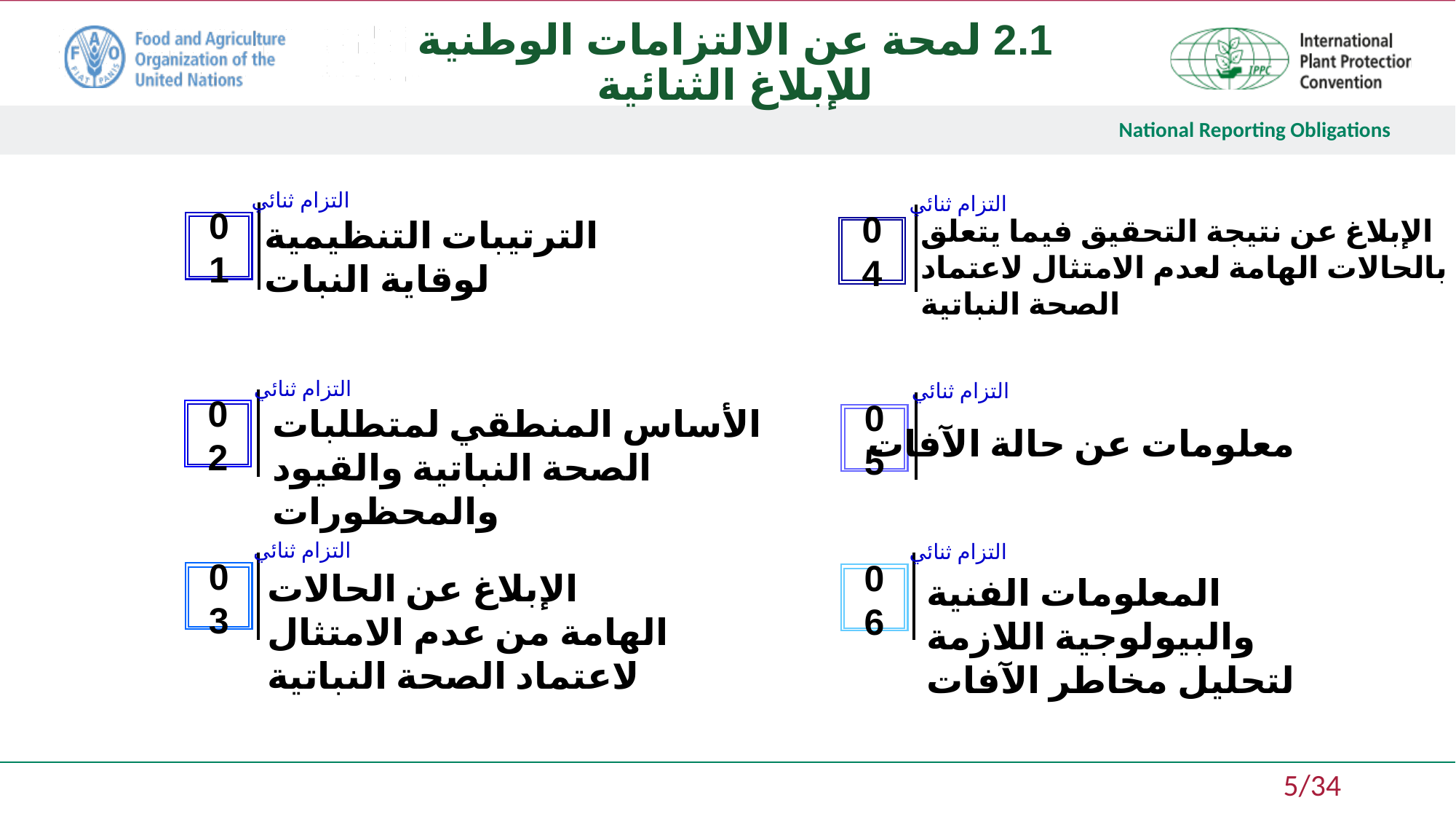

2.1 لمحة عن الالتزامات الوطنية للإبلاغ الثنائية
التزام ثنائي
التزام ثنائي
الترتيبات التنظيمية لوقاية النبات
الإبلاغ عن نتيجة التحقيق فيما يتعلق بالحالات الهامة لعدم الامتثال لاعتماد الصحة النباتية

01

04
التزام ثنائي
التزام ثنائي
الأساس المنطقي لمتطلبات الصحة النباتية والقيود والمحظورات

02

05
معلومات عن حالة الآفات

التزام ثنائي
التزام ثنائي
الإبلاغ عن الحالات الهامة من عدم الامتثال لاعتماد الصحة النباتية

المعلومات الفنية والبيولوجية اللازمة لتحليل مخاطر الآفات

03
06